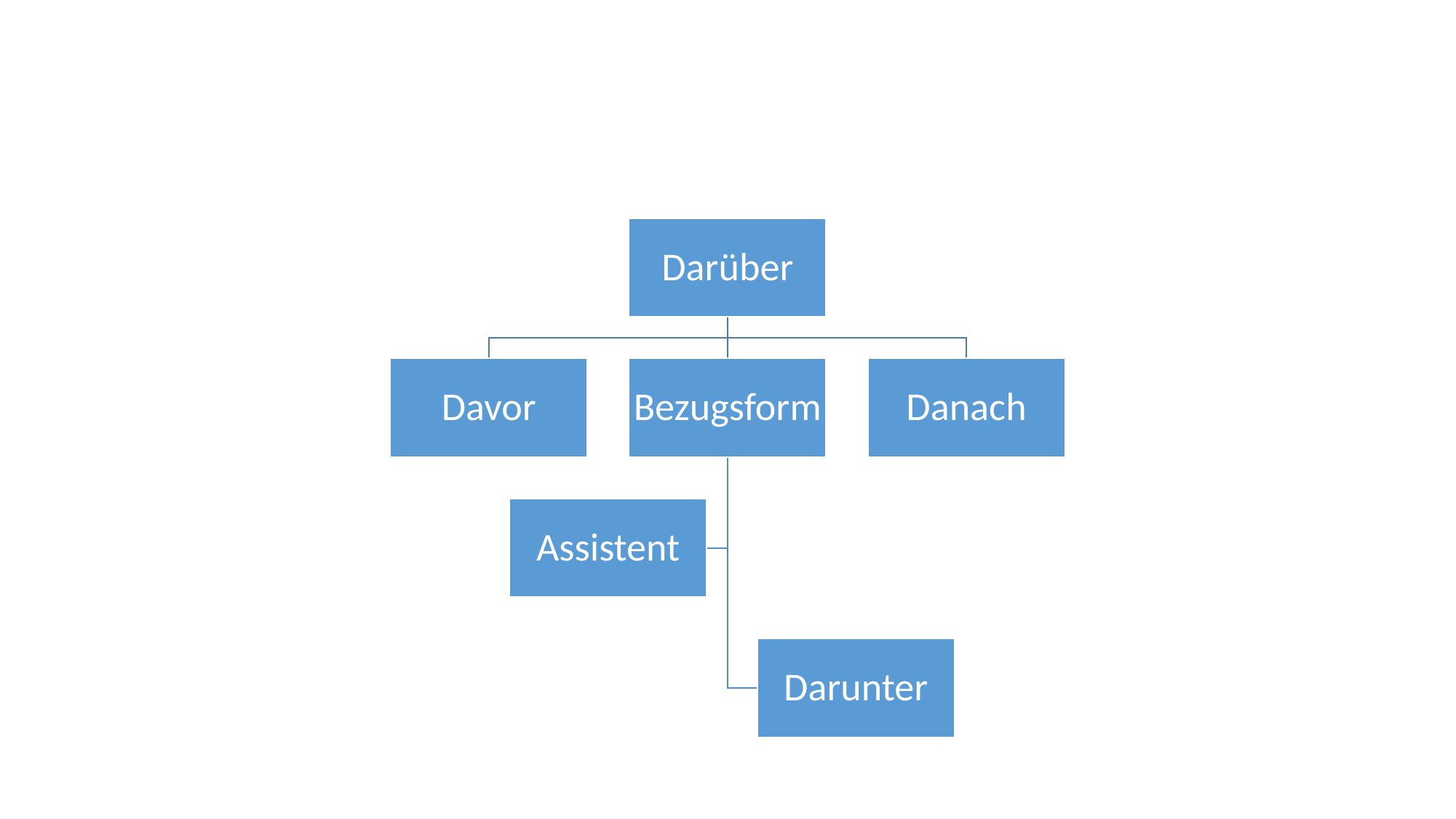

#
Darüber
Davor
Bezugsform
Darunter
Assistent
Danach